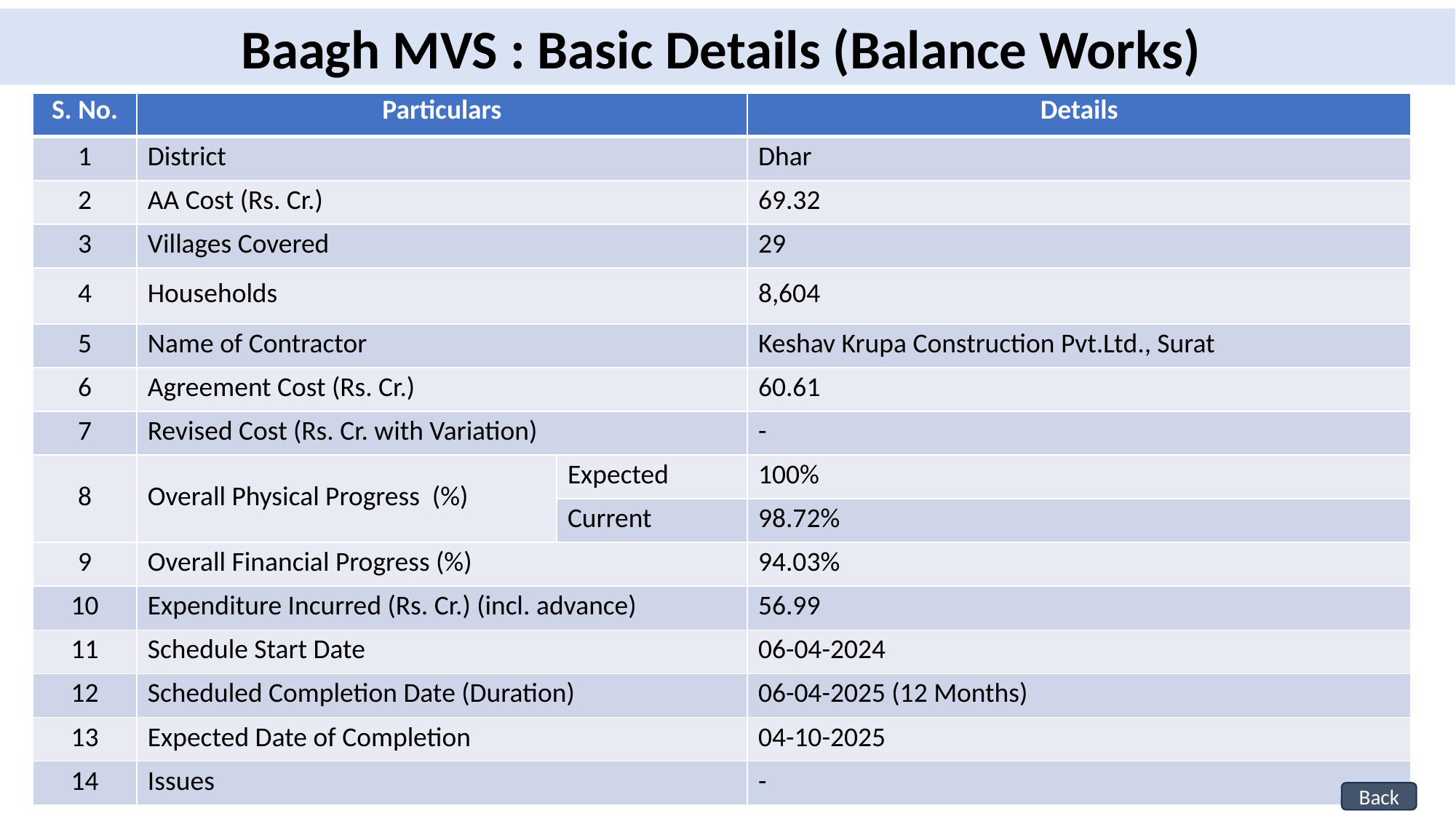

Baagh MVS : Basic Details (Balance Works)
| S. No. | Particulars |  | Details |
| --- | --- | --- | --- |
| 1 | District |  | Dhar |
| 2 | AA Cost (Rs. Cr.) |  | 69.32 |
| 3 | Villages Covered |  | 29 |
| 4 | Households |  | 8,604 |
| 5 | Name of Contractor |  | Keshav Krupa Construction Pvt.Ltd., Surat |
| 6 | Agreement Cost (Rs. Cr.) |  | 60.61 |
| 7 | Revised Cost (Rs. Cr. with Variation) |  | - |
| 8 | Overall Physical Progress (%) | Expected | 100% |
|  |  | Current | 98.72% |
| 9 | Overall Financial Progress (%) |  | 94.03% |
| 10 | Expenditure Incurred (Rs. Cr.) (incl. advance) |  | 56.99 |
| 11 | Schedule Start Date |  | 06-04-2024 |
| 12 | Scheduled Completion Date (Duration) |  | 06-04-2025 (12 Months) |
| 13 | Expected Date of Completion |  | 04-10-2025 |
| 14 | Issues |  | - |
33
Back